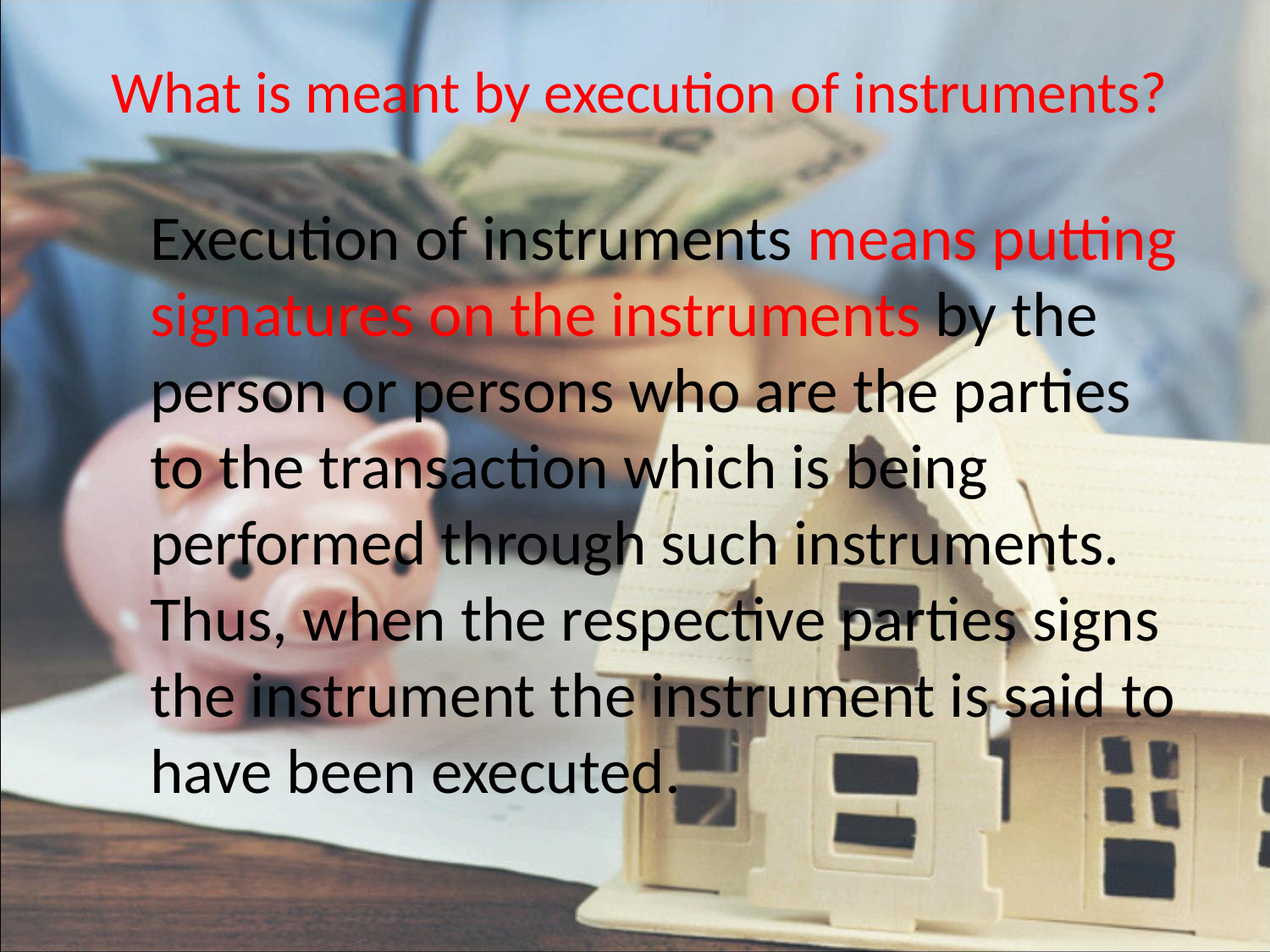

# What is meant by execution of instruments?
Execution of instruments means putting signatures on the instruments by the
person or persons who are the parties to the transaction which is being
performed through such instruments. Thus, when the respective parties signs
the instrument the instrument is said to have been executed.